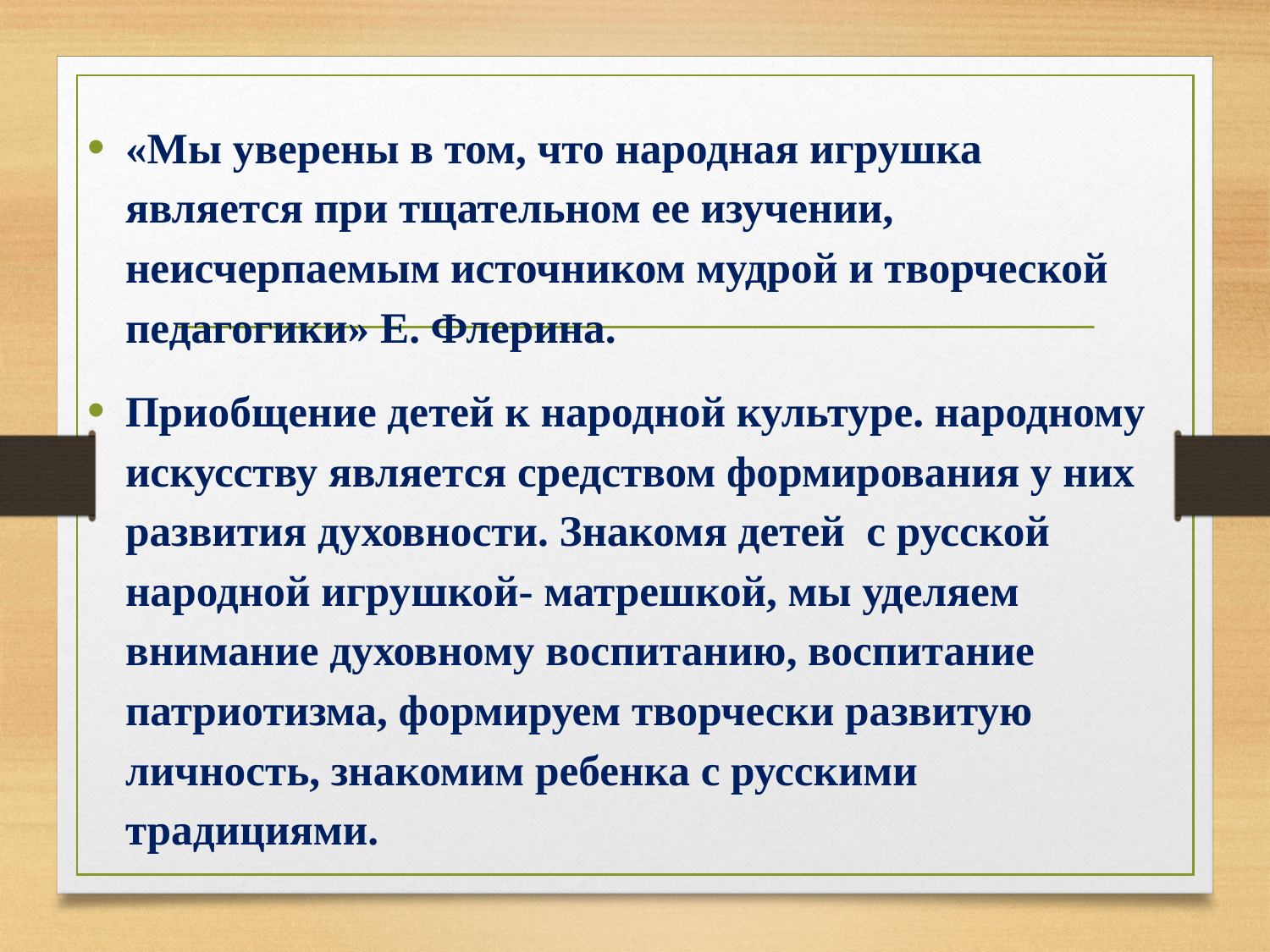

«Мы уверены в том, что народная игрушка является при тщательном ее изучении, неисчерпаемым источником мудрой и творческой педагогики» Е. Флерина.
Приобщение детей к народной культуре. народному искусству является средством формирования у них развития духовности. Знакомя детей  с русской народной игрушкой- матрешкой, мы уделяем внимание духовному воспитанию, воспитание патриотизма, формируем творчески развитую личность, знакомим ребенка с русскими традициями.